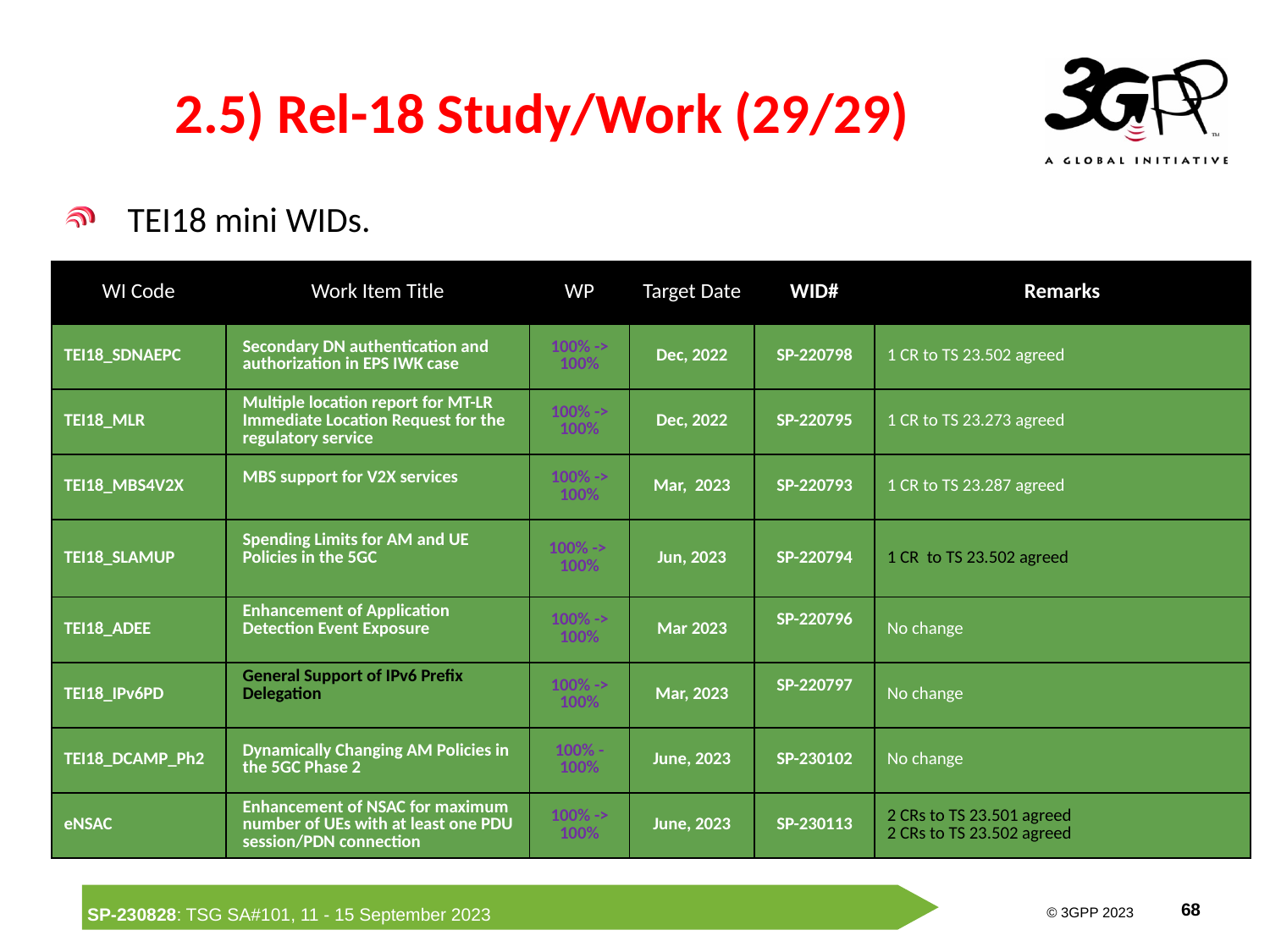

# 2.5) Rel-18 Study/Work (29/29)
TEI18 mini WIDs.
| WI Code | Work Item Title | WP | Target Date | WID# | Remarks |
| --- | --- | --- | --- | --- | --- |
| TEI18\_SDNAEPC | Secondary DN authentication and authorization in EPS IWK case | 100% -> 100% | Dec, 2022 | SP-220798 | 1 CR to TS 23.502 agreed |
| TEI18\_MLR | Multiple location report for MT-LR Immediate Location Request for the regulatory service | 100% -> 100% | Dec, 2022 | SP-220795 | 1 CR to TS 23.273 agreed |
| TEI18\_MBS4V2X | MBS support for V2X services | 100% -> 100% | Mar, 2023 | SP-220793 | 1 CR to TS 23.287 agreed |
| TEI18\_SLAMUP | Spending Limits for AM and UE Policies in the 5GC | 100% -> 100% | Jun, 2023 | SP-220794 | 1 CR to TS 23.502 agreed |
| TEI18\_ADEE | Enhancement of Application Detection Event Exposure | 100% -> 100% | Mar 2023 | SP-220796 | No change |
| TEI18\_IPv6PD | General Support of IPv6 Prefix Delegation | 100% -> 100% | Mar, 2023 | SP-220797 | No change |
| TEI18\_DCAMP\_Ph2 | Dynamically Changing AM Policies in the 5GC Phase 2 | 100% - 100% | June, 2023 | SP-230102 | No change |
| eNSAC | Enhancement of NSAC for maximum number of UEs with at least one PDU session/PDN connection | 100% -> 100% | June, 2023 | SP-230113 | 2 CRs to TS 23.501 agreed 2 CRs to TS 23.502 agreed |